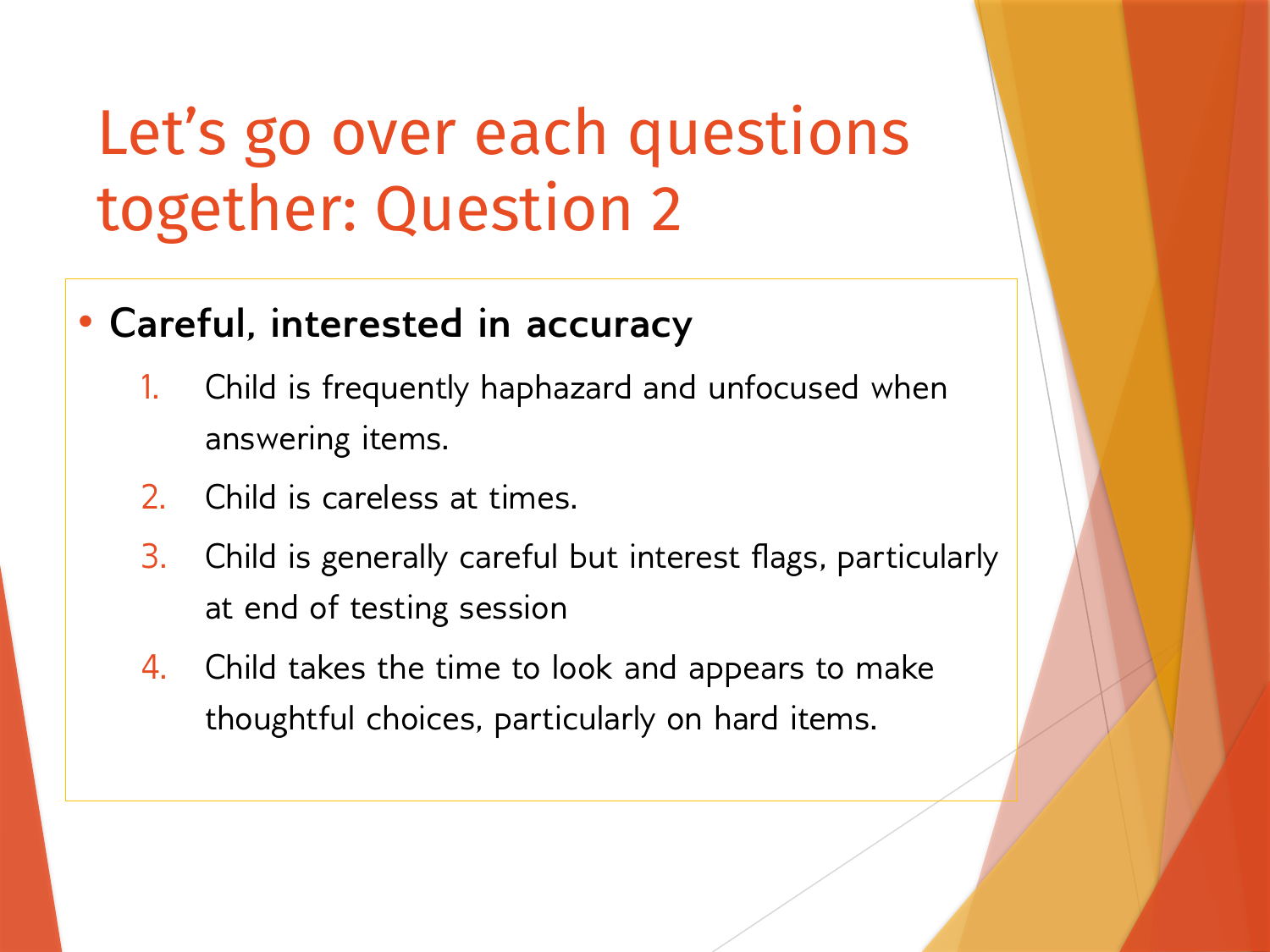

# Let’s go over each questions together: Question 2
Careful, interested in accuracy
Child is frequently haphazard and unfocused when answering items.
Child is careless at times.
Child is generally careful but interest flags, particularly at end of testing session
Child takes the time to look and appears to make thoughtful choices, particularly on hard items.